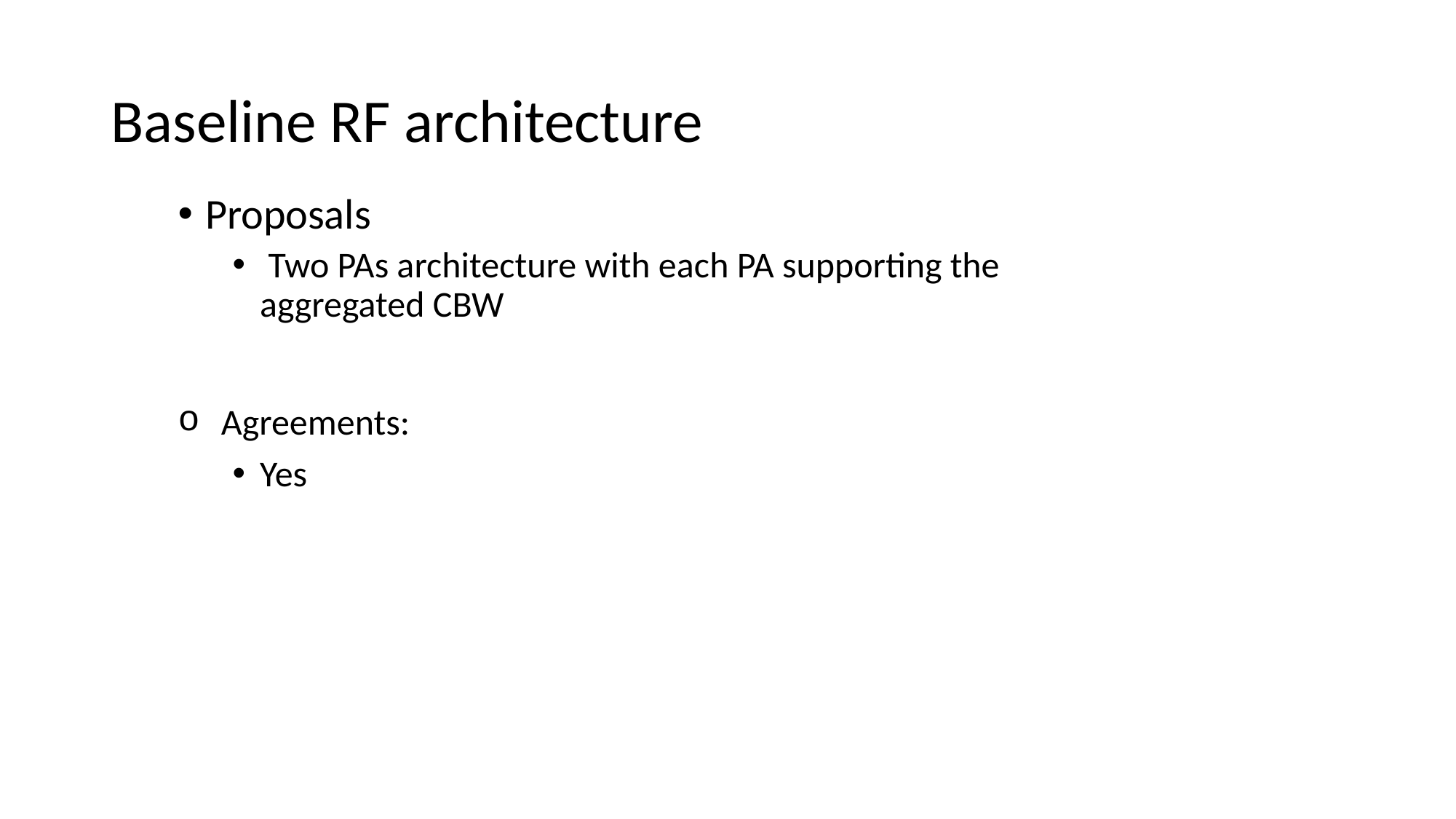

# Baseline RF architecture
Proposals
 Two PAs architecture with each PA supporting the aggregated CBW

Agreements:
Yes